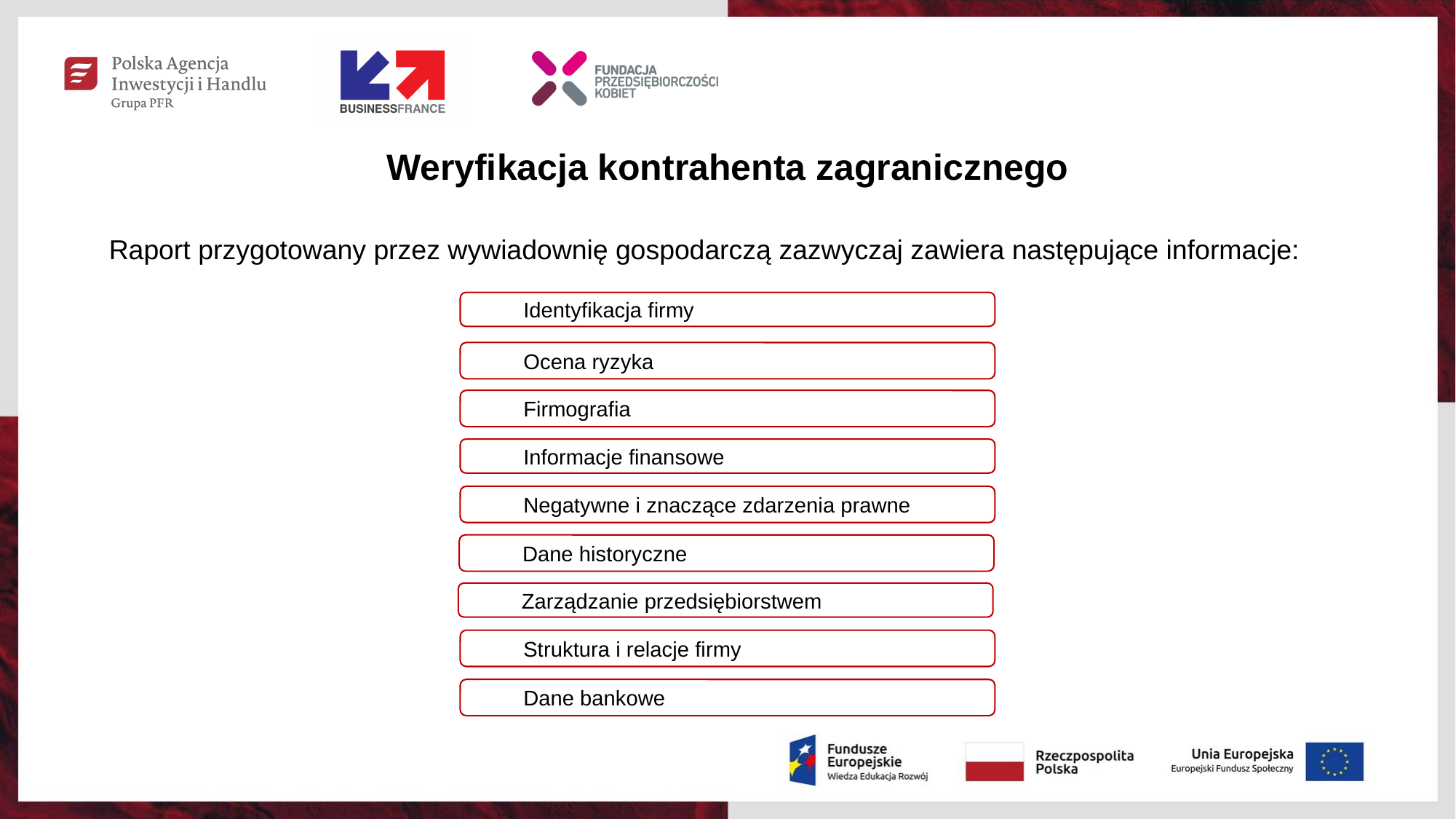

# Weryfikacja kontrahenta zagranicznego
Raport przygotowany przez wywiadownię gospodarczą zazwyczaj zawiera następujące informacje:

Identyfikacja firmy

Ocena ryzyka

Firmografia

Informacje finansowe

Negatywne i znaczące zdarzenia prawne

Dane historyczne

Zarządzanie przedsiębiorstwem

Struktura i relacje firmy

Dane bankowe